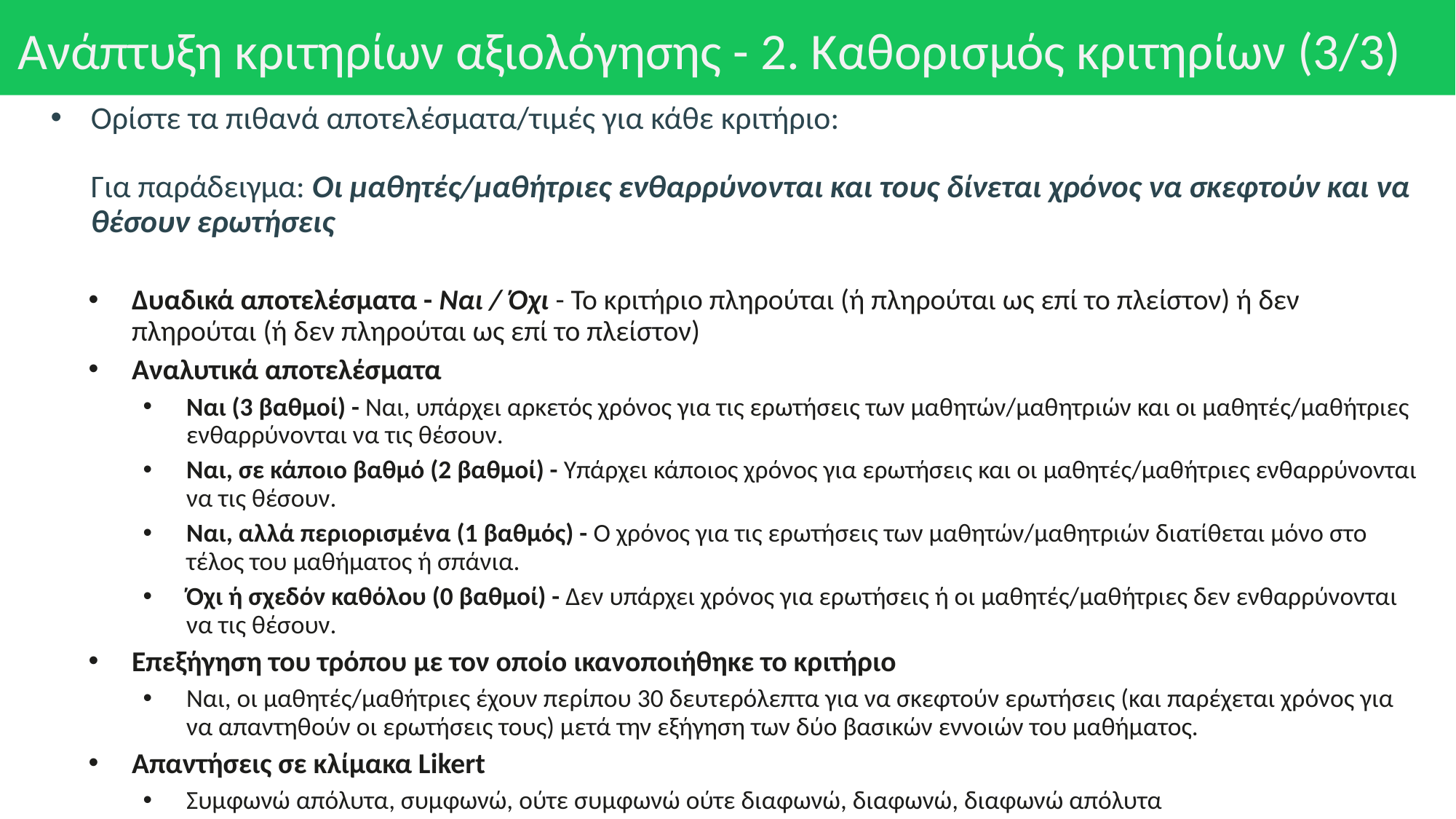

# Ανάπτυξη κριτηρίων αξιολόγησης - 2. Καθορισμός κριτηρίων (3/3)
Ορίστε τα πιθανά αποτελέσματα/τιμές για κάθε κριτήριο:
Για παράδειγμα: Οι μαθητές/μαθήτριες ενθαρρύνονται και τους δίνεται χρόνος να σκεφτούν και να θέσουν ερωτήσεις
Δυαδικά αποτελέσματα - Ναι / Όχι - Το κριτήριο πληρούται (ή πληρούται ως επί το πλείστον) ή δεν πληρούται (ή δεν πληρούται ως επί το πλείστον)
Αναλυτικά αποτελέσματα
Ναι (3 βαθμοί) - Ναι, υπάρχει αρκετός χρόνος για τις ερωτήσεις των μαθητών/μαθητριών και οι μαθητές/μαθήτριες ενθαρρύνονται να τις θέσουν.
Ναι, σε κάποιο βαθμό (2 βαθμοί) - Υπάρχει κάποιος χρόνος για ερωτήσεις και οι μαθητές/μαθήτριες ενθαρρύνονται να τις θέσουν.
Ναι, αλλά περιορισμένα (1 βαθμός) - Ο χρόνος για τις ερωτήσεις των μαθητών/μαθητριών διατίθεται μόνο στο τέλος του μαθήματος ή σπάνια.
Όχι ή σχεδόν καθόλου (0 βαθμοί) - Δεν υπάρχει χρόνος για ερωτήσεις ή οι μαθητές/μαθήτριες δεν ενθαρρύνονται να τις θέσουν.
Επεξήγηση του τρόπου με τον οποίο ικανοποιήθηκε το κριτήριο
Ναι, οι μαθητές/μαθήτριες έχουν περίπου 30 δευτερόλεπτα για να σκεφτούν ερωτήσεις (και παρέχεται χρόνος για να απαντηθούν οι ερωτήσεις τους) μετά την εξήγηση των δύο βασικών εννοιών του μαθήματος.
Απαντήσεις σε κλίμακα Likert
Συμφωνώ απόλυτα, συμφωνώ, ούτε συμφωνώ ούτε διαφωνώ, διαφωνώ, διαφωνώ απόλυτα